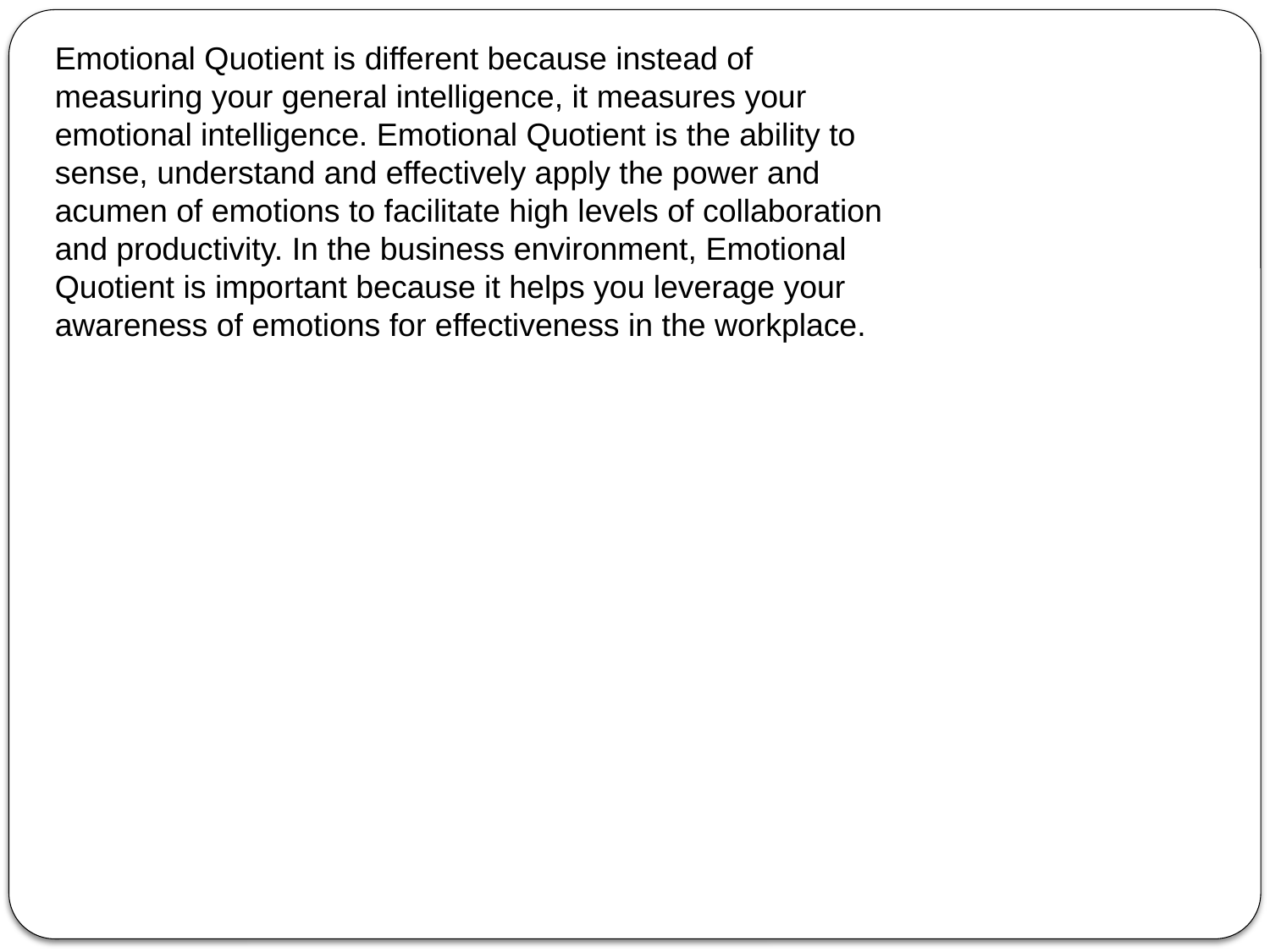

Emotional Quotient is different because instead of measuring your general intelligence, it measures your emotional intelligence. Emotional Quotient is the ability to sense, understand and effectively apply the power and acumen of emotions to facilitate high levels of collaboration and productivity. In the business environment, Emotional Quotient is important because it helps you leverage your awareness of emotions for effectiveness in the workplace.